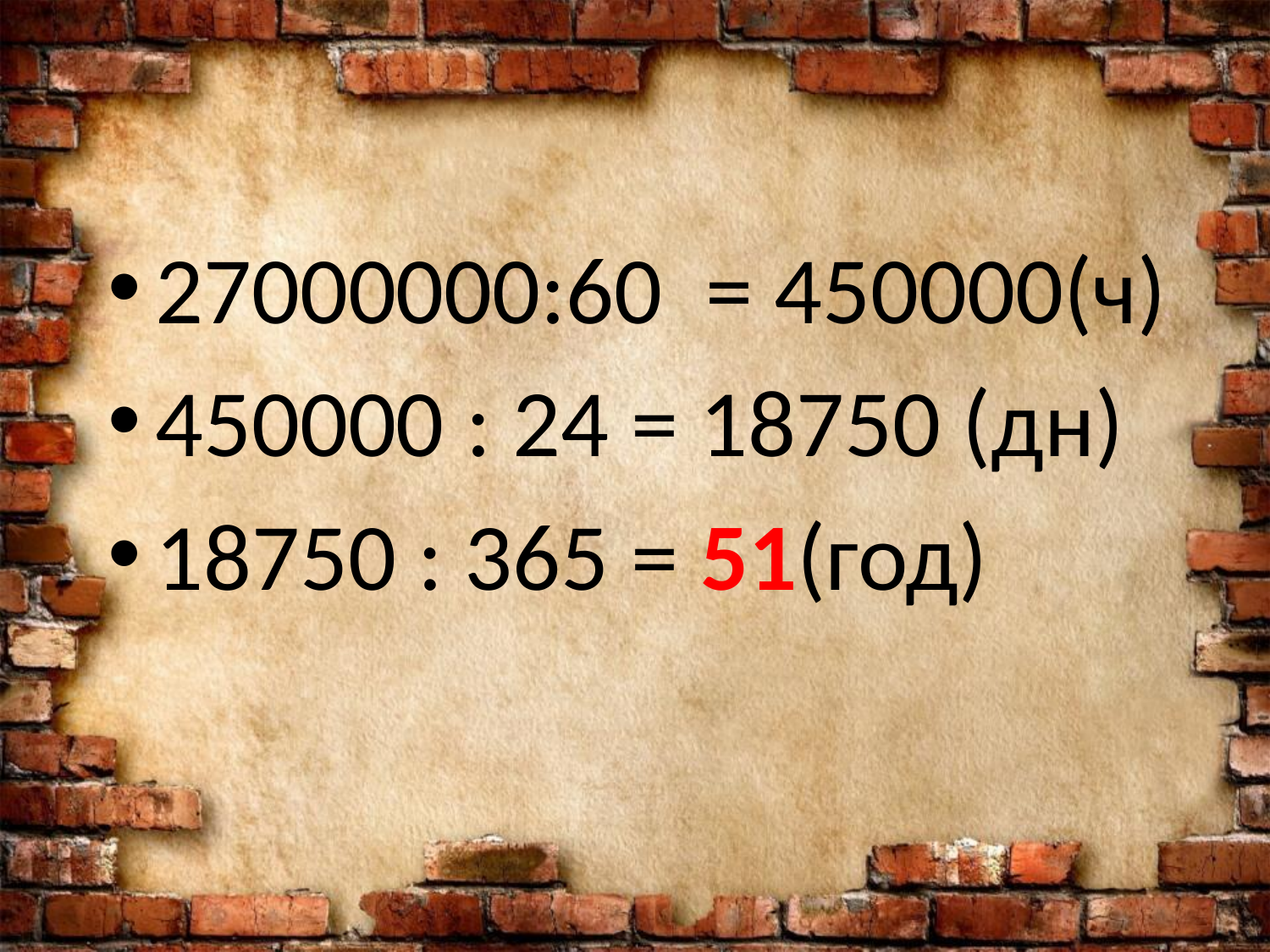

#
27000000:60  = 450000(ч)
450000 : 24 = 18750 (дн)
18750 : 365 = 51(год)